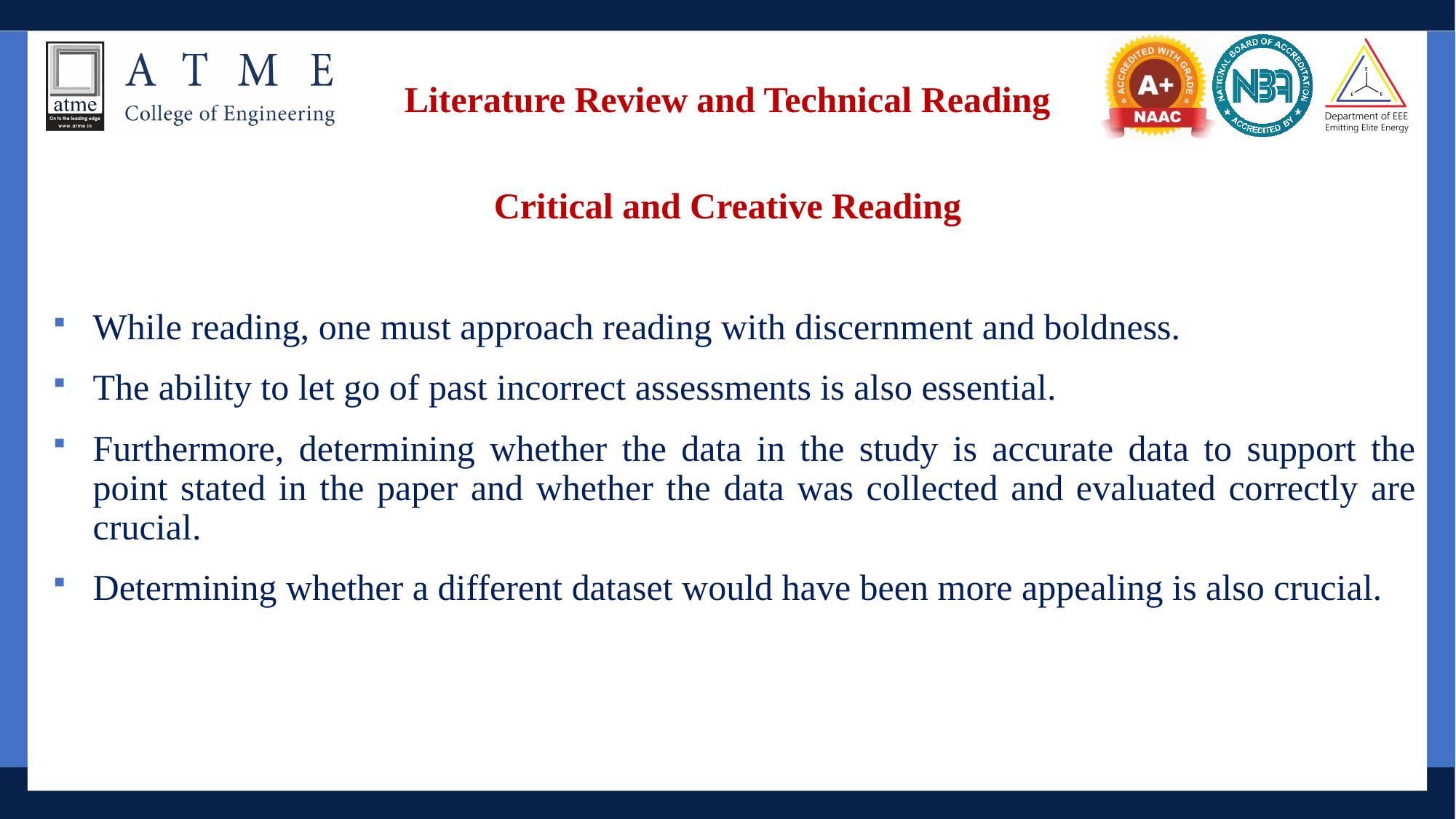

# Literature Review and Technical Reading
Critical and Creative Reading

While reading, one must approach reading with discernment and boldness.
The ability to let go of past incorrect assessments is also essential.
Furthermore, determining whether the data in the study is accurate data to support the point stated in the paper and whether the data was collected and evaluated correctly are crucial.
Determining whether a different dataset would have been more appealing is also crucial.